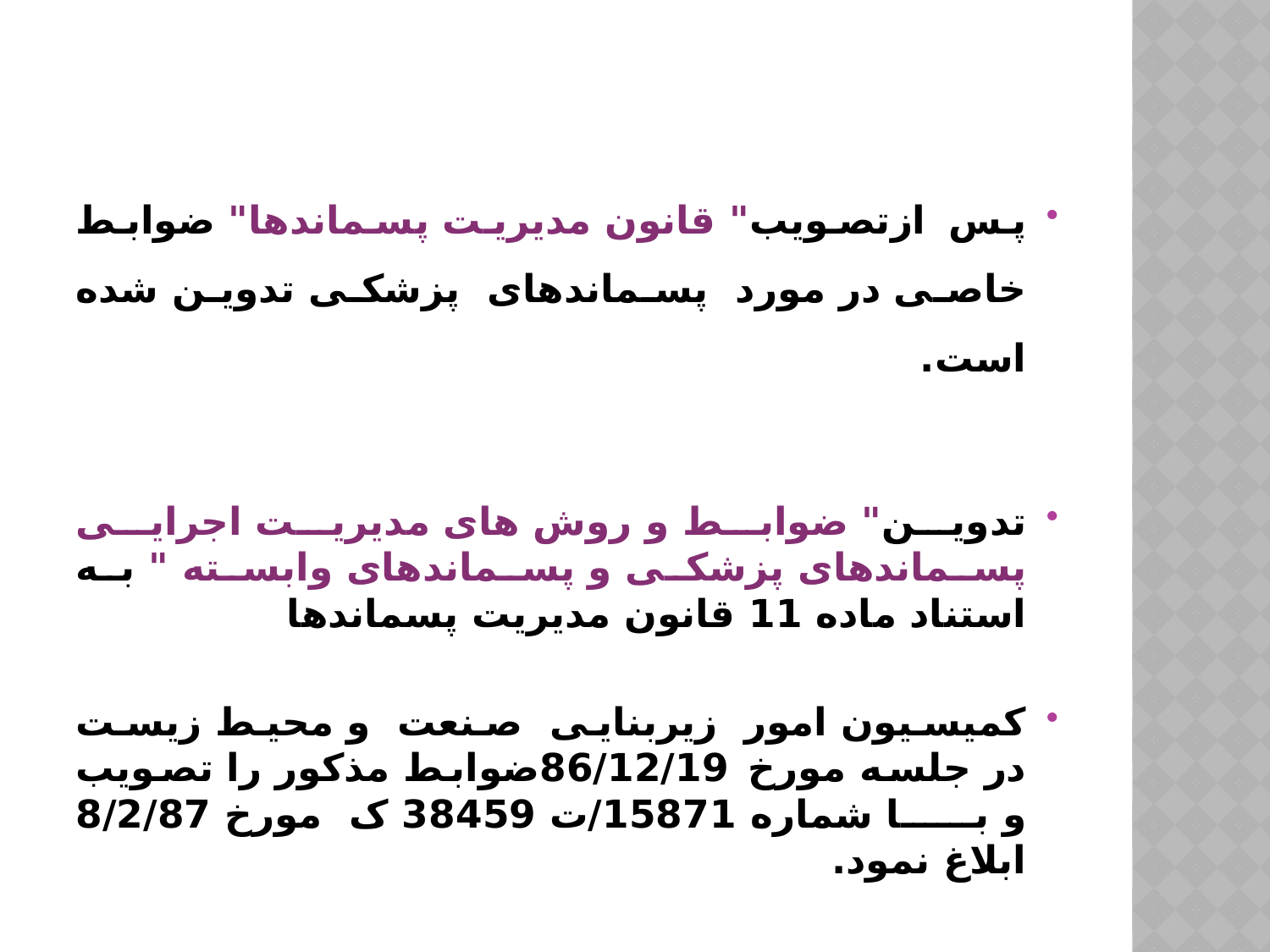

پس ازتصویب" قانون مدیریت پسماندها" ضوابط خاصی در مورد پسماندهای پزشکی تدوین شده است.

تدوین" ضوابط و روش های مدیریت اجرایی پسماندهای پزشکی و پسماندهای وابسته " به استناد ماده 11 قانون مدیریت پسماندها

کميسیون امور  زیربنایی  صنعت  و محیط زیست در جلسه مورخ 86/12/19ضوابط مذکور را تصویب و با شماره 15871/ت 38459 ک  مورخ 8/2/87 ابلاغ نمود.